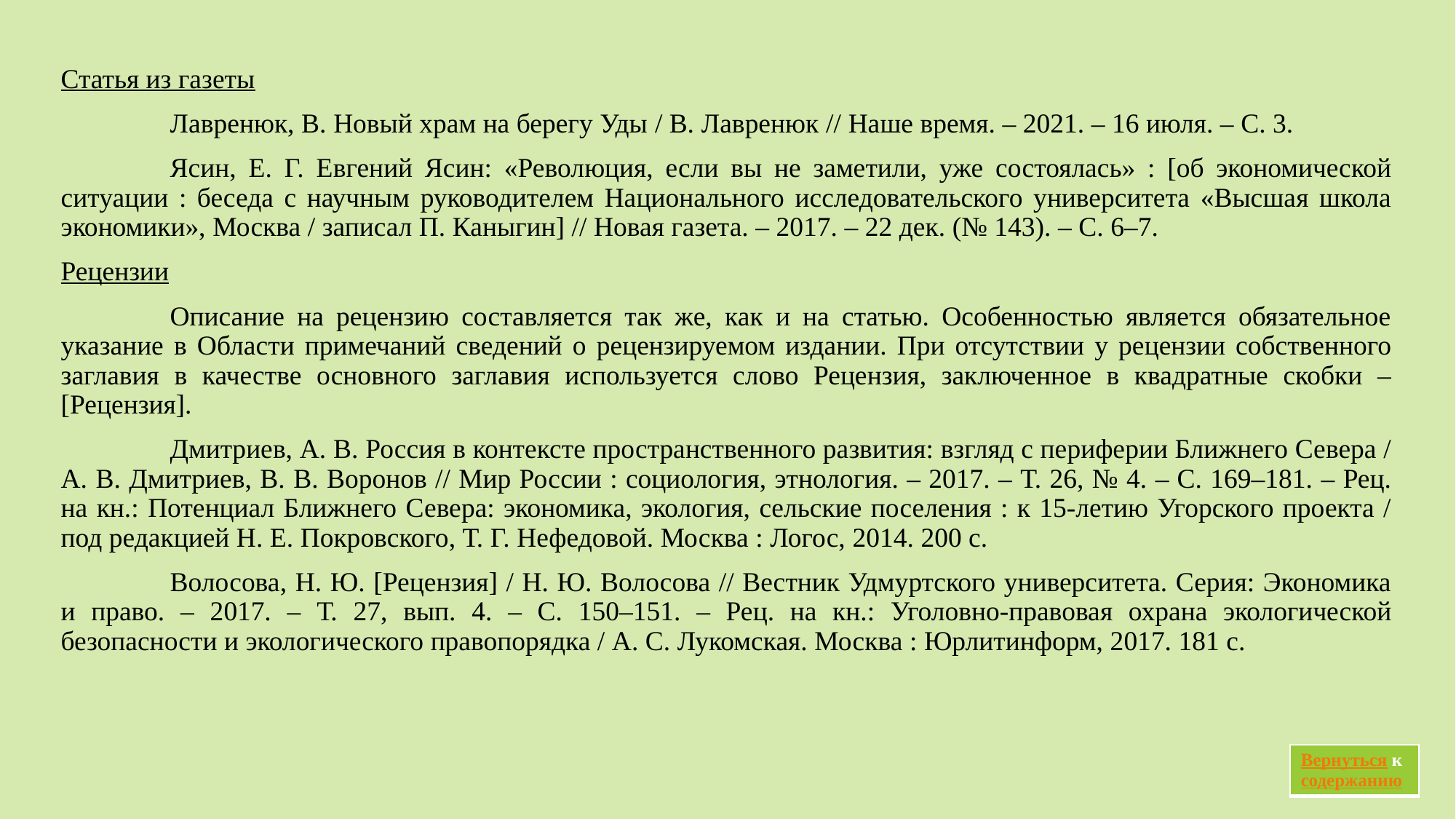

Статья из газеты
	Лавренюк, В. Новый храм на берегу Уды / В. Лавренюк // Наше время. – 2021. – 16 июля. – С. 3.
	Ясин, Е. Г. Евгений Ясин: «Революция, если вы не заметили, уже состоялась» : [об экономической ситуации : беседа с научным руководителем Национального исследовательского университета «Высшая школа экономики», Москва / записал П. Каныгин] // Новая газета. – 2017. – 22 дек. (№ 143). – С. 6–7.
Рецензии
	Описание на рецензию составляется так же, как и на статью. Особенностью является обязательное указание в Области примечаний сведений о рецензируемом издании. При отсутствии у рецензии собственного заглавия в качестве основного заглавия используется слово Рецензия, заключенное в квадратные скобки – [Рецензия].
	Дмитриев, А. В. Россия в контексте пространственного развития: взгляд с периферии Ближнего Севера / А. В. Дмитриев, В. В. Воронов // Мир России : социология, этнология. – 2017. – Т. 26, № 4. – С. 169–181. – Рец. на кн.: Потенциал Ближнего Севера: экономика, экология, сельские поселения : к 15-летию Угорского проекта / под редакцией Н. Е. Покровского, Т. Г. Нефедовой. Москва : Логос, 2014. 200 с.
	Волосова, Н. Ю. [Рецензия] / Н. Ю. Волосова // Вестник Удмуртского университета. Серия: Экономика и право. – 2017. – Т. 27, вып. 4. – С. 150–151. – Рец. на кн.: Уголовно-правовая охрана экологической безопасности и экологического правопорядка / А. С. Лукомская. Москва : Юрлитинформ, 2017. 181 с.
| Вернуться к содержанию |
| --- |